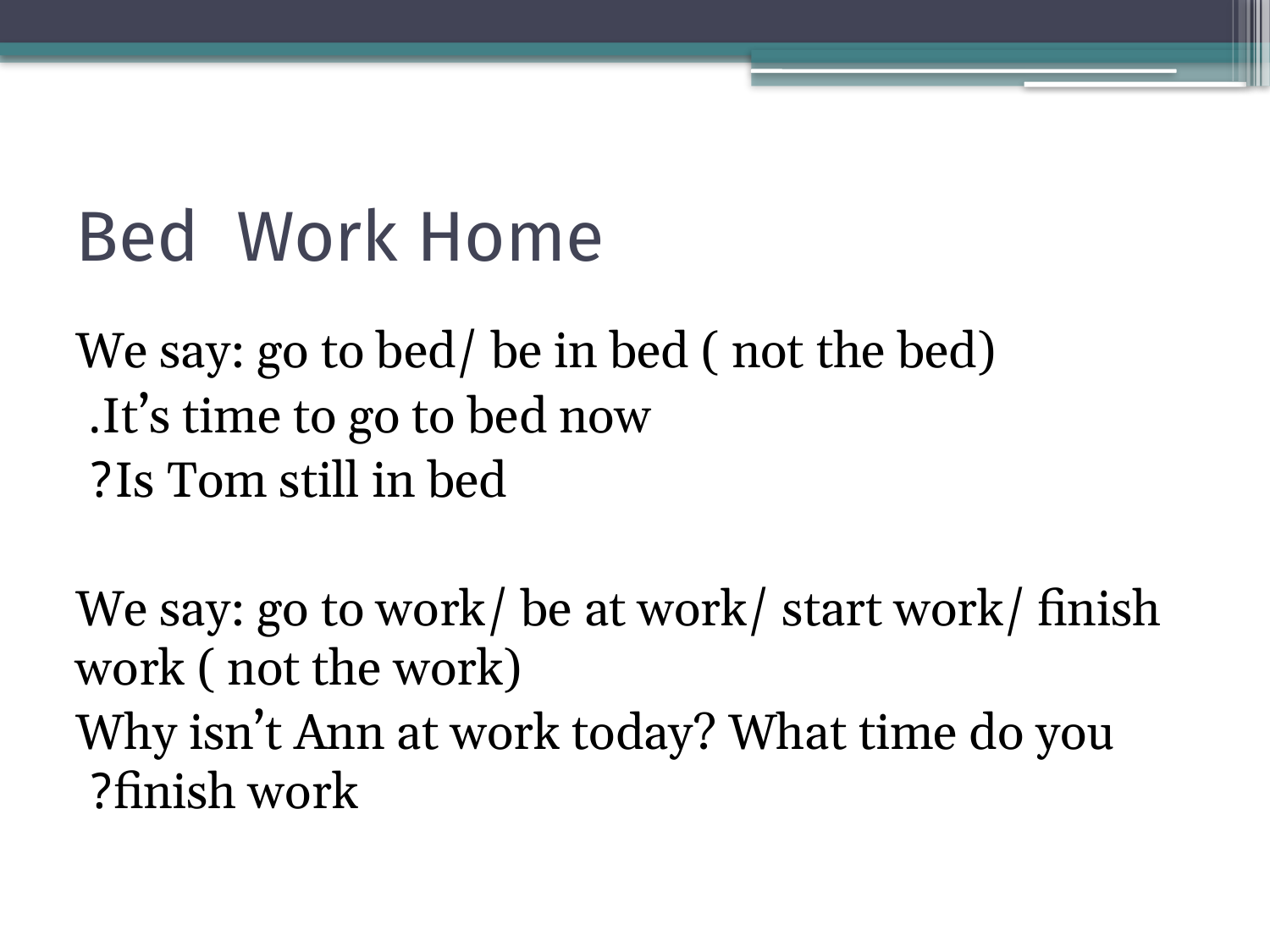

# Bed  Work Home
We say: go to bed/ be in bed ( not the bed)
It’s time to go to bed now.
Is Tom still in bed?

We say: go to work/ be at work/ start work/ finish work ( not the work)
Why isn’t Ann at work today? What time do you finish work?